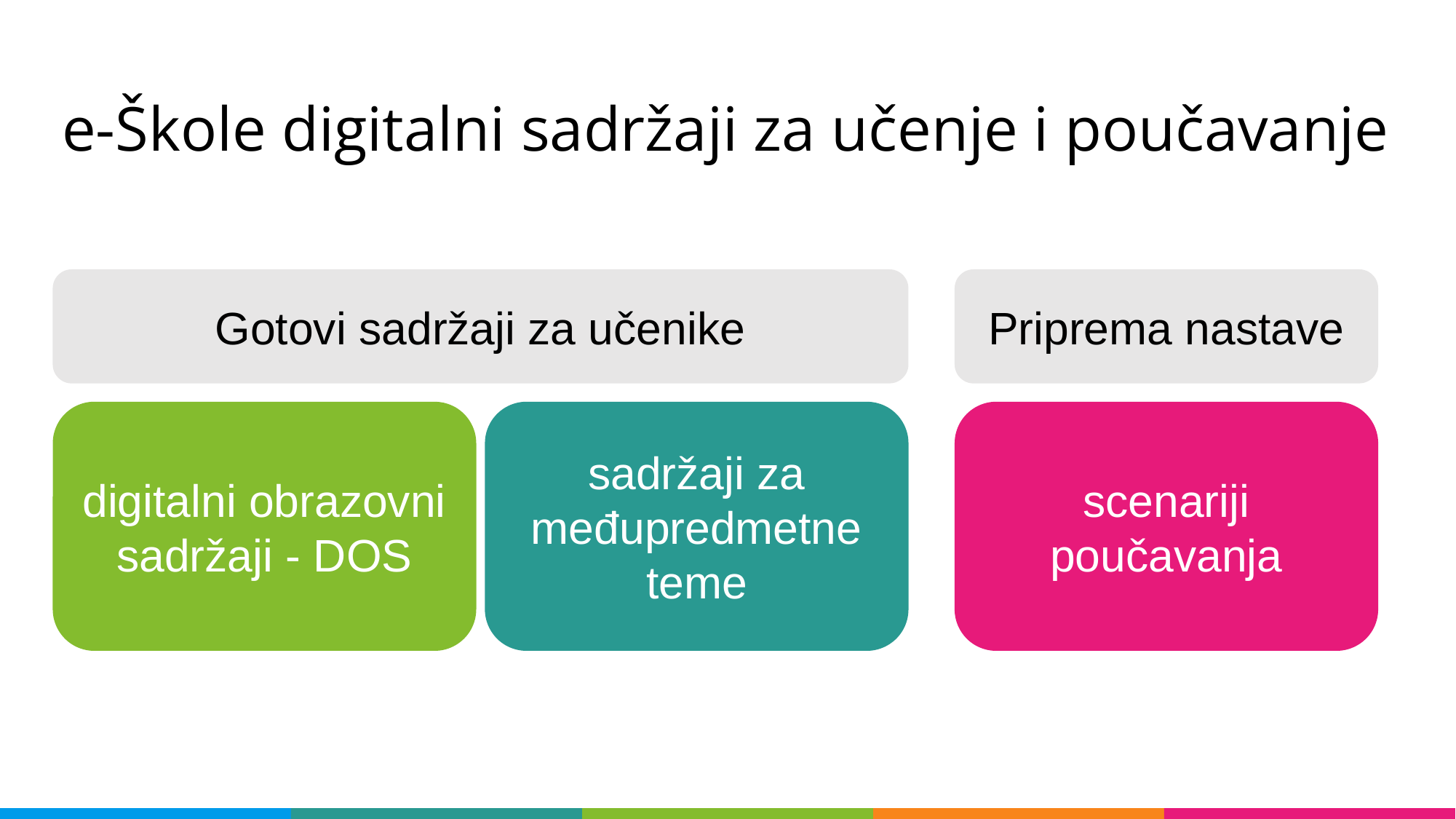

e-Škole digitalni sadržaji za učenje i poučavanje
Gotovi sadržaji za učenike
Priprema nastave
sadržaji za međupredmetne teme
scenariji poučavanja
digitalni obrazovni sadržaji - DOS